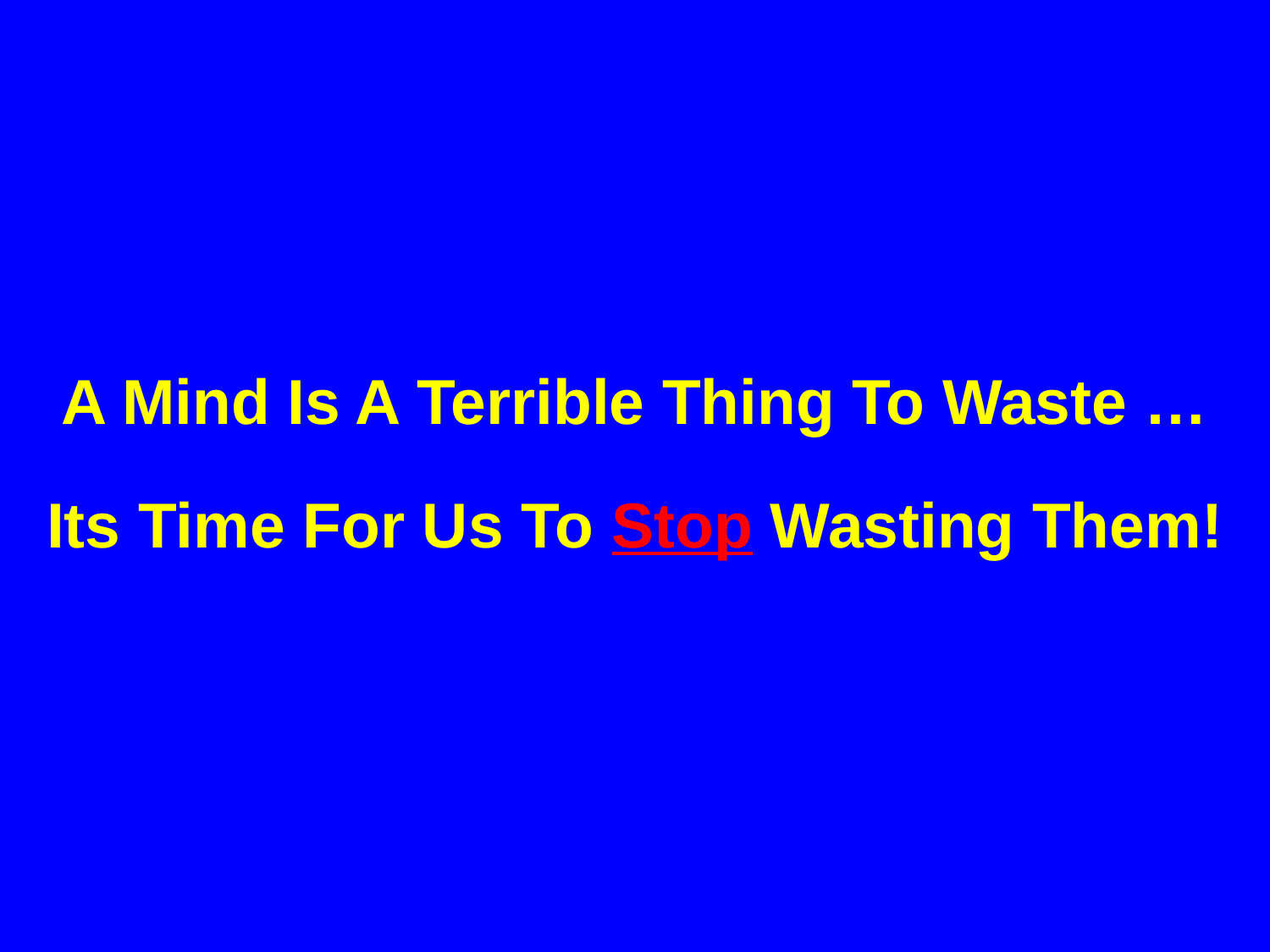

# A Mind Is A Terrible Thing To Waste …
Its Time For Us To Stop Wasting Them!